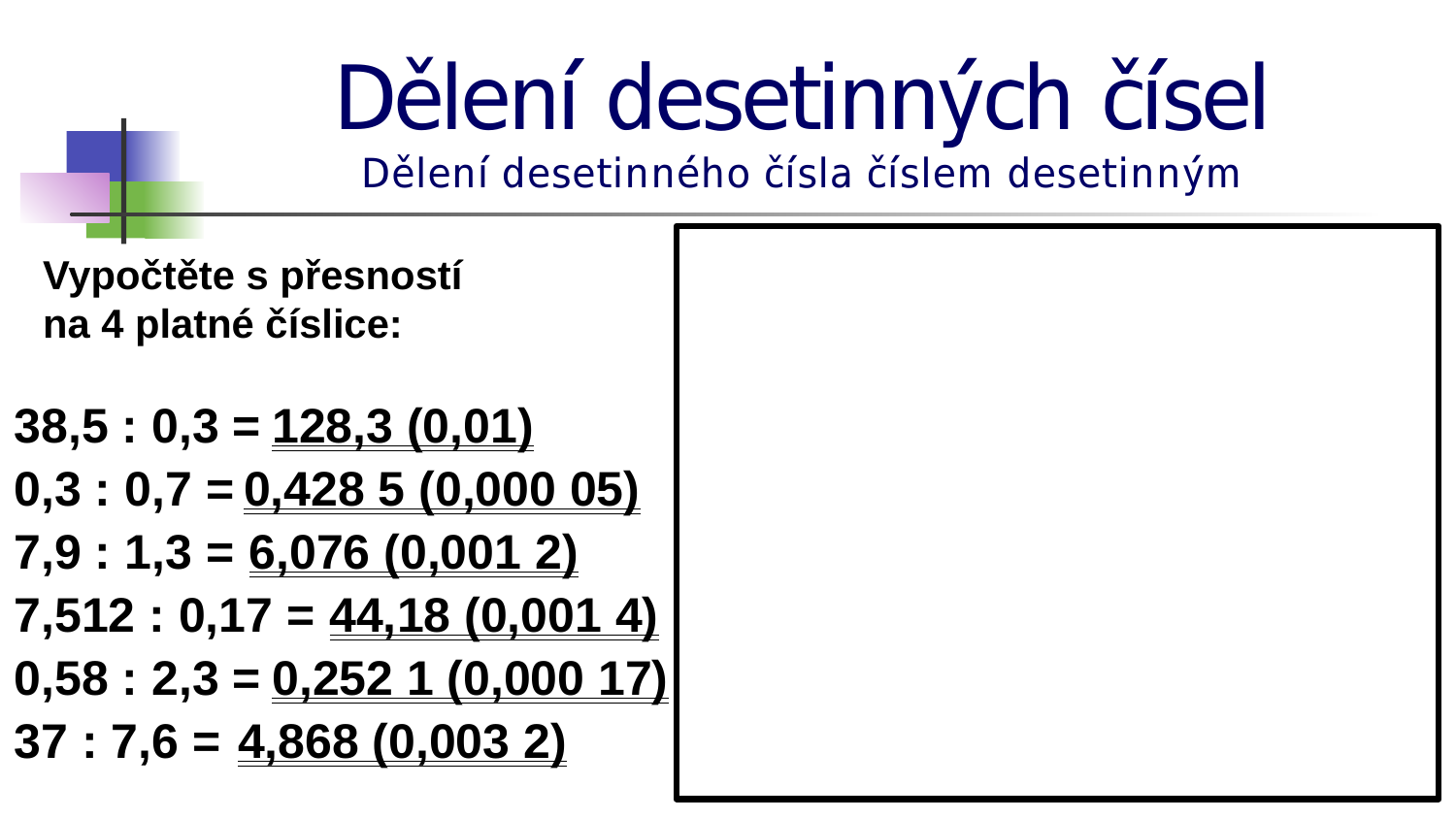

# Dělení desetinných čísel Dělení desetinného čísla číslem desetinným

Vypočtěte s přesností
na 4 platné číslice:
38,5 : 0,3 =
128,3 (0,01)
0,3 : 0,7 =
0,428 5 (0,000 05)
7,9 : 1,3 =
6,076 (0,001 2)
7,512 : 0,17 =
44,18 (0,001 4)
0,58 : 2,3 =
0,252 1 (0,000 17)
37 : 7,6 =
4,868 (0,003 2)